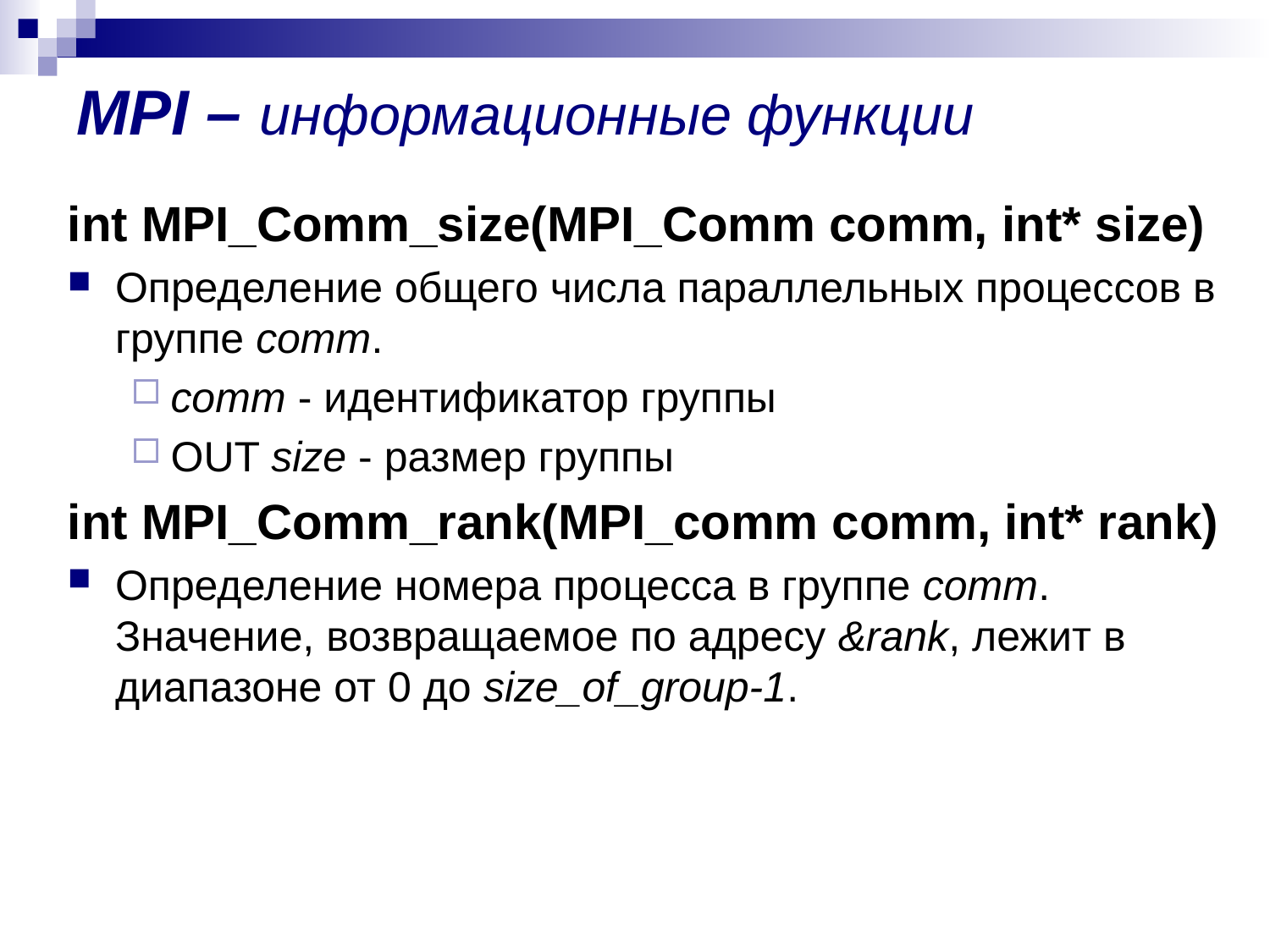

# MPI – информационные функции
int MPI_Comm_size(MPI_Comm comm, int* size)
Определение общего числа параллельных процессов в группе comm.
comm - идентификатор группы
OUT size - размер группы
int MPI_Comm_rank(MPI_comm comm, int* rank)
Определение номера процесса в группе comm. Значение, возвращаемое по адресу &rank, лежит в диапазоне от 0 до size_of_group-1.